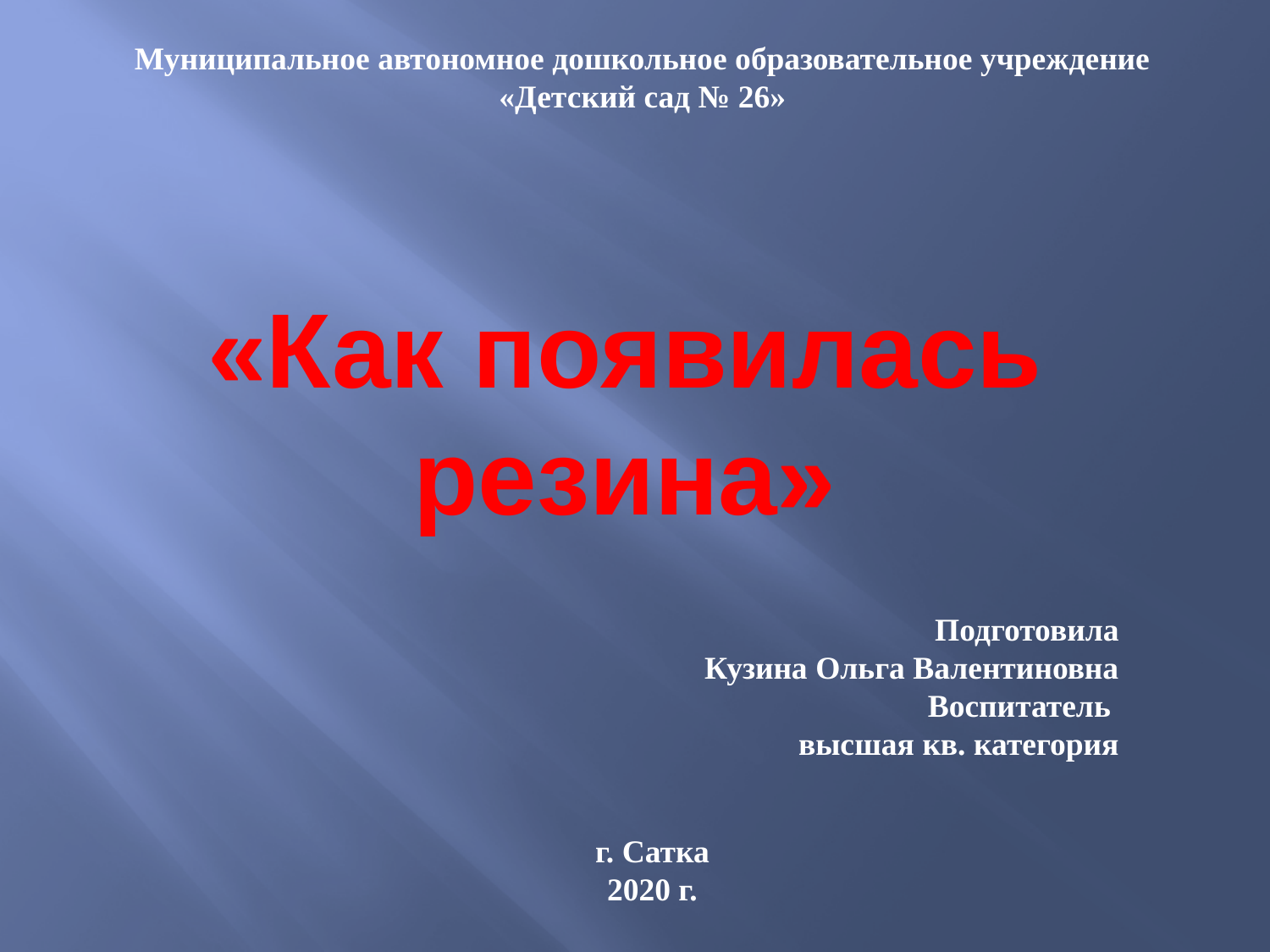

Муниципальное автономное дошкольное образовательное учреждение
«Детский сад № 26»

# «Как появилась резина»
Подготовила
Кузина Ольга Валентиновна
Воспитатель
высшая кв. категория

г. Сатка
2020 г.